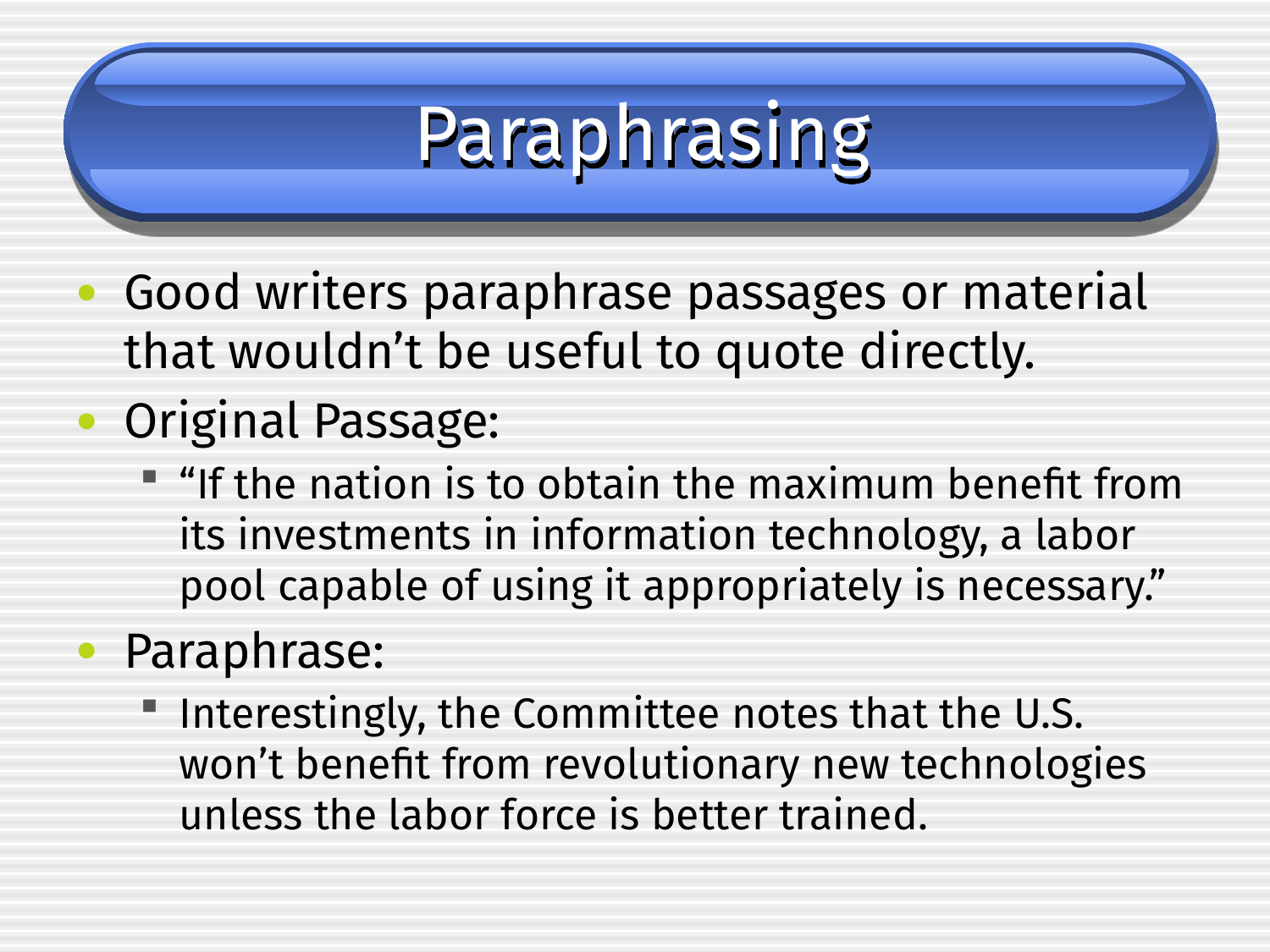

# Paraphrasing
Good writers paraphrase passages or material that wouldn’t be useful to quote directly.
Original Passage:
“If the nation is to obtain the maximum benefit from its investments in information technology, a labor pool capable of using it appropriately is necessary.”
Paraphrase:
Interestingly, the Committee notes that the U.S. won’t benefit from revolutionary new technologies unless the labor force is better trained.